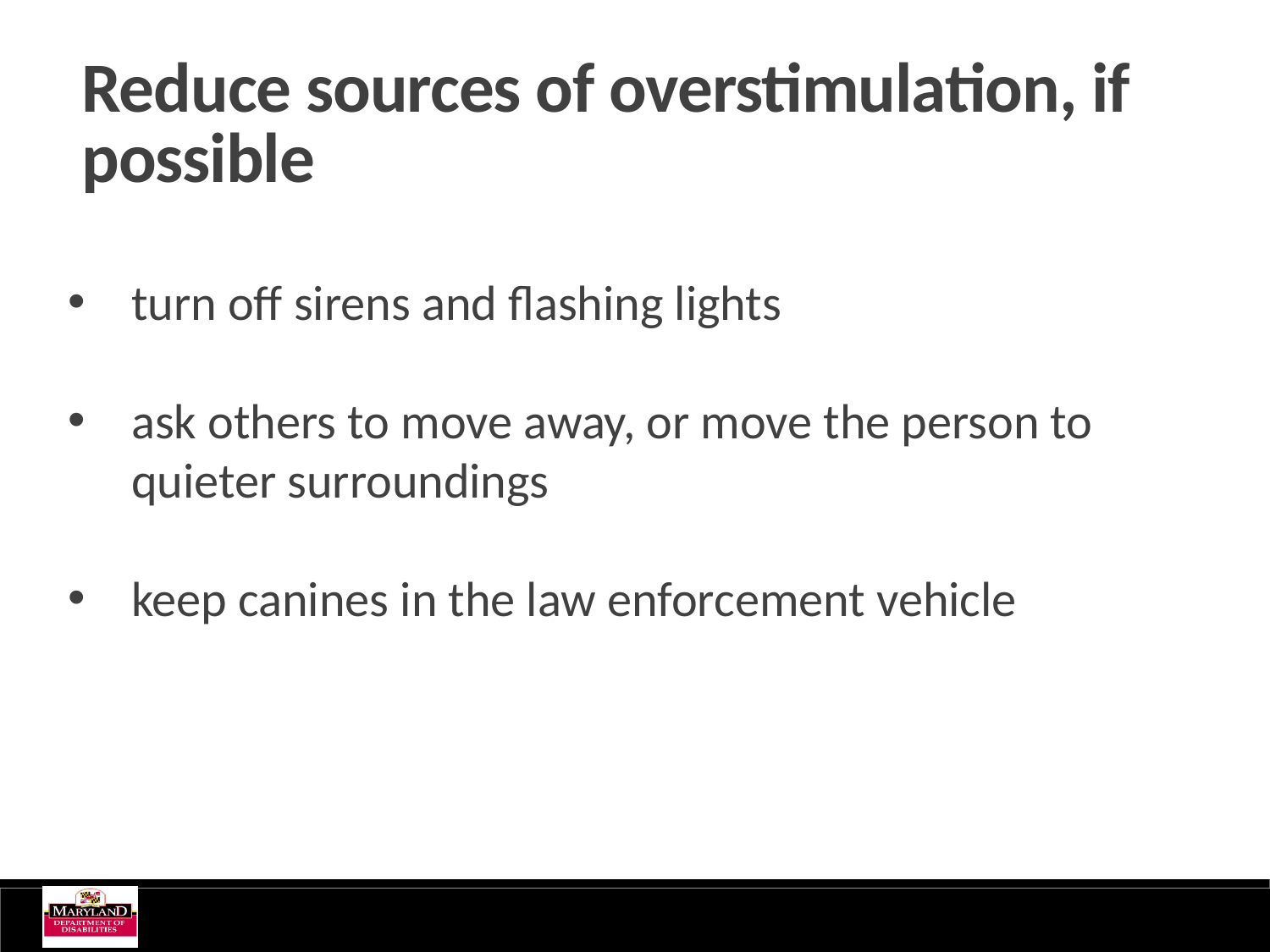

Reduce sources of overstimulation, if possible
turn off sirens and flashing lights

ask others to move away, or move the person to quieter surroundings

keep canines in the law enforcement vehicle